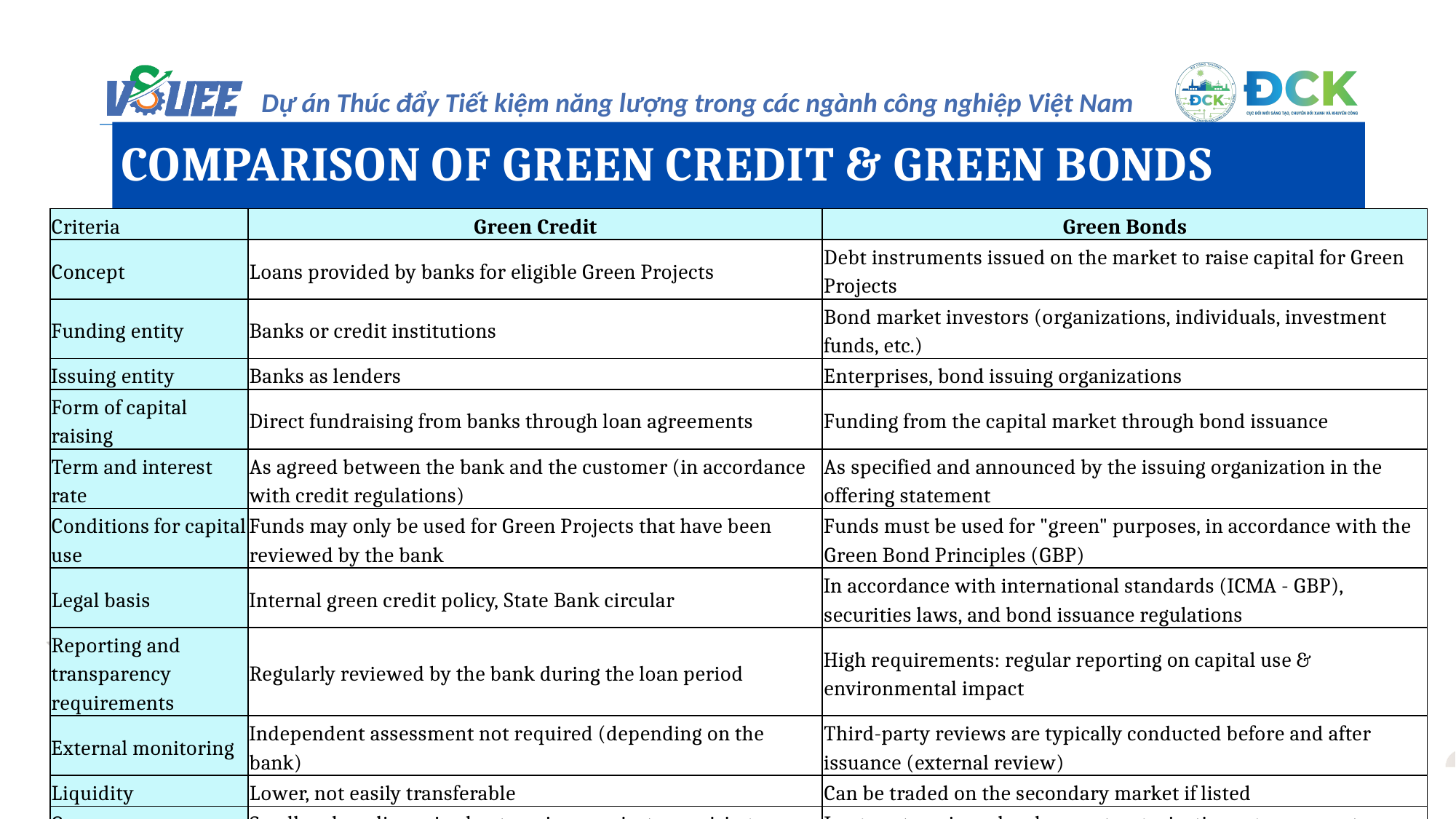

COMPARISON OF GREEN CREDIT & GREEN BONDS
| Criteria | Green Credit | Green Bonds |
| --- | --- | --- |
| Concept | Loans provided by banks for eligible Green Projects | Debt instruments issued on the market to raise capital for Green Projects |
| Funding entity | Banks or credit institutions | Bond market investors (organizations, individuals, investment funds, etc.) |
| Issuing entity | Banks as lenders | Enterprises, bond issuing organizations |
| Form of capital raising | Direct fundraising from banks through loan agreements | Funding from the capital market through bond issuance |
| Term and interest rate | As agreed between the bank and the customer (in accordance with credit regulations) | As specified and announced by the issuing organization in the offering statement |
| Conditions for capital use | Funds may only be used for Green Projects that have been reviewed by the bank | Funds must be used for "green" purposes, in accordance with the Green Bond Principles (GBP) |
| Legal basis | Internal green credit policy, State Bank circular | In accordance with international standards (ICMA - GBP), securities laws, and bond issuance regulations |
| Reporting and transparency requirements | Regularly reviewed by the bank during the loan period | High requirements: regular reporting on capital use & environmental impact |
| External monitoring | Independent assessment not required (depending on the bank) | Third-party reviews are typically conducted before and after issuance (external review) |
| Liquidity | Lower, not easily transferable | Can be traded on the secondary market if listed |
| Common applications | Small and medium-sized enterprises, projects requiring individual funding | Large enterprises, development organizations, governments, large-scale projects |